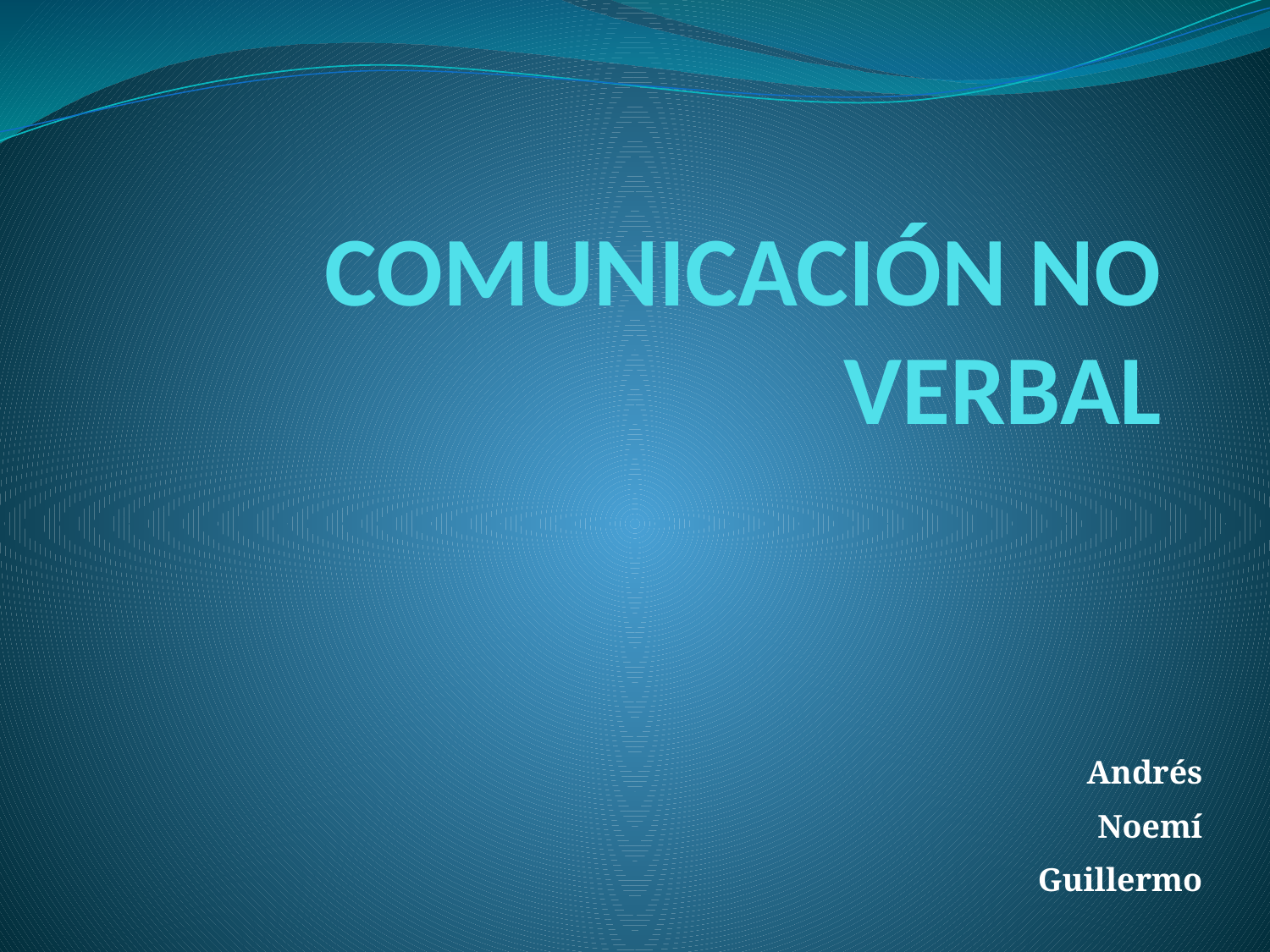

# COMUNICACIÓN NO VERBAL

Andrés
Noemí
Guillermo